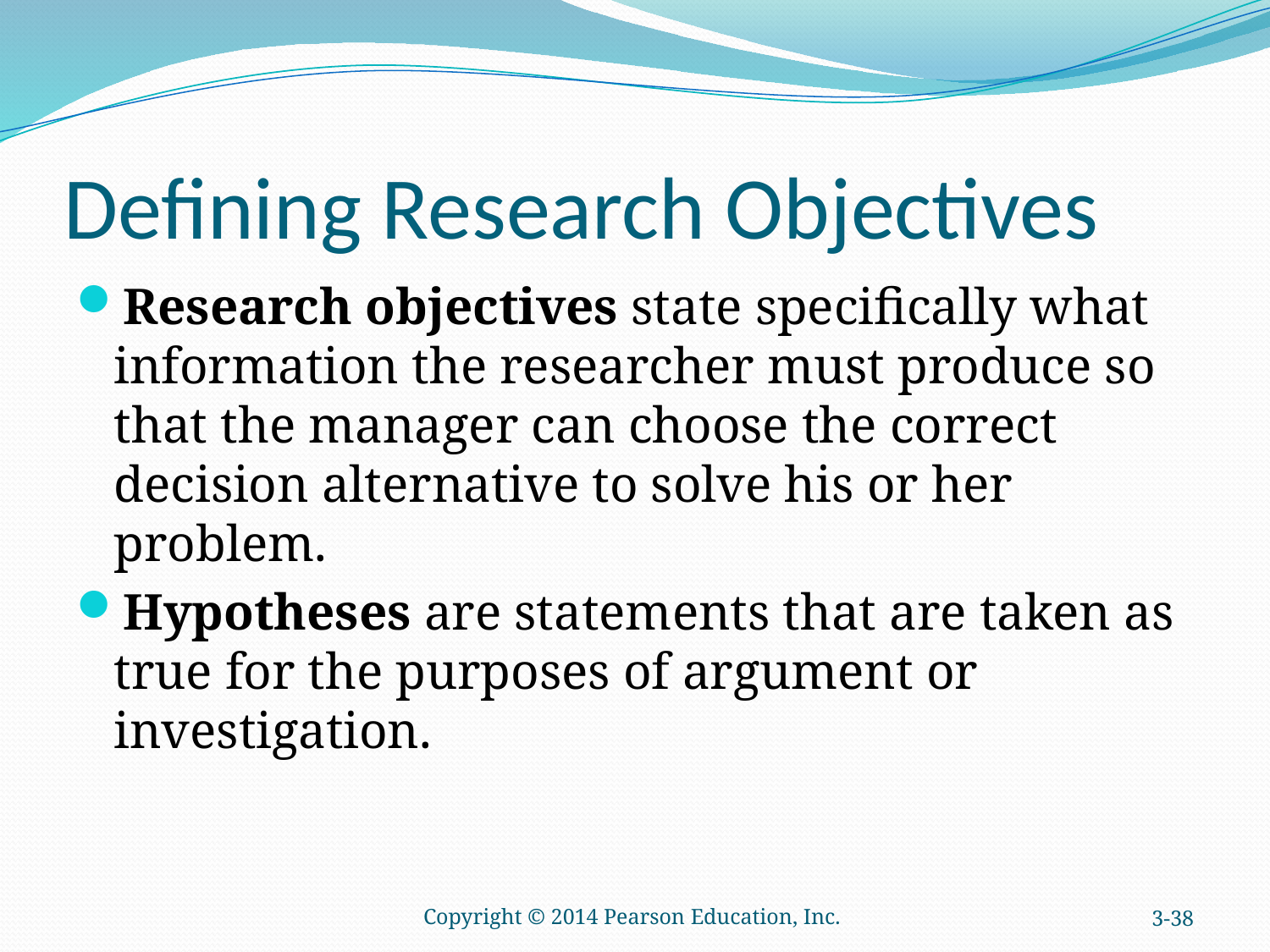

# Defining Research Objectives
Research objectives state specifically what information the researcher must produce so that the manager can choose the correct decision alternative to solve his or her problem.
Hypotheses are statements that are taken as true for the purposes of argument or investigation.